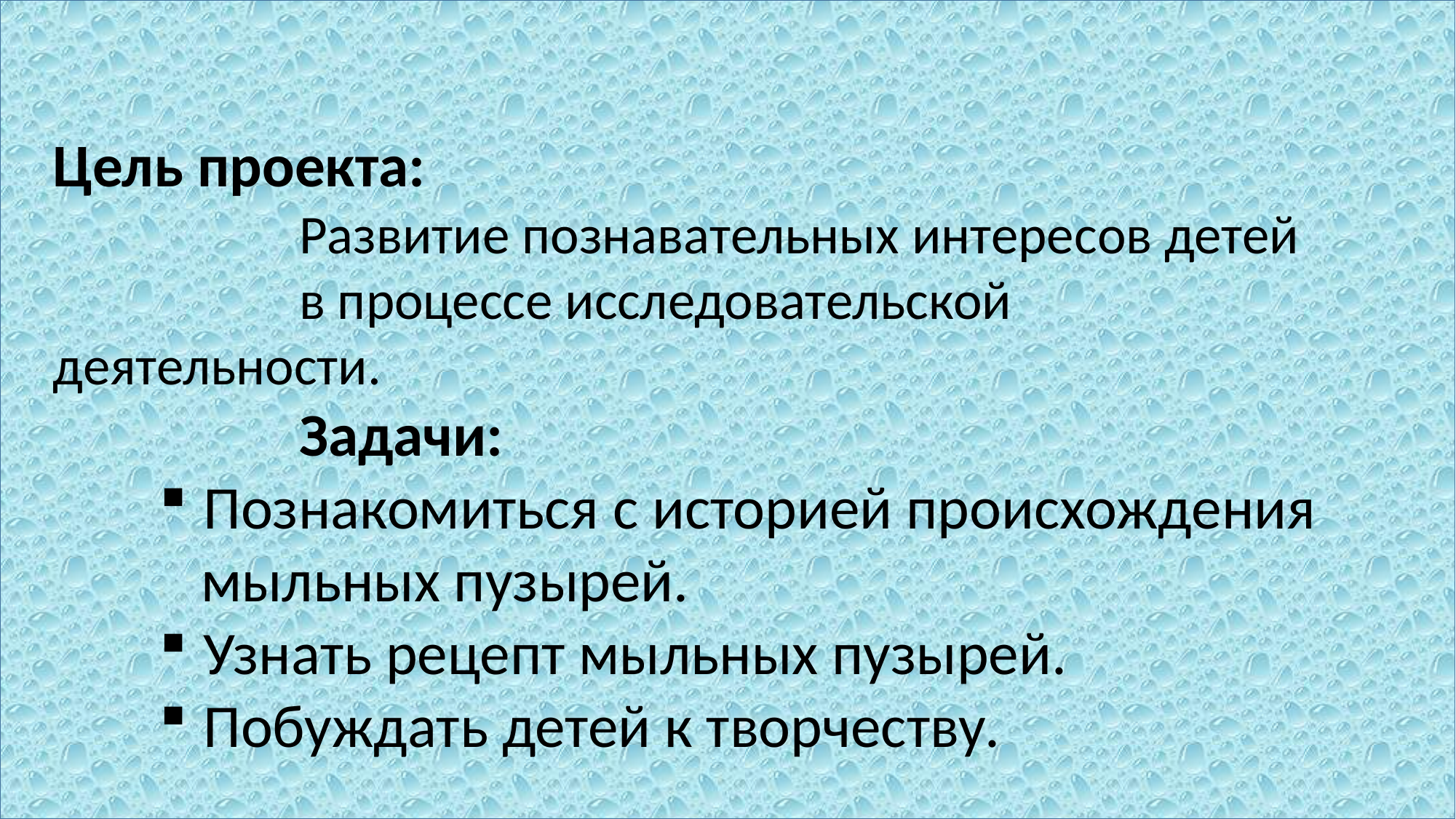

Цель проекта:
Развитие познавательных интересов детей
в процессе исследовательской деятельности.
Задачи:
Познакомиться с историей происхождения
   мыльных пузырей.
Узнать рецепт мыльных пузырей.
Побуждать детей к творчеству.